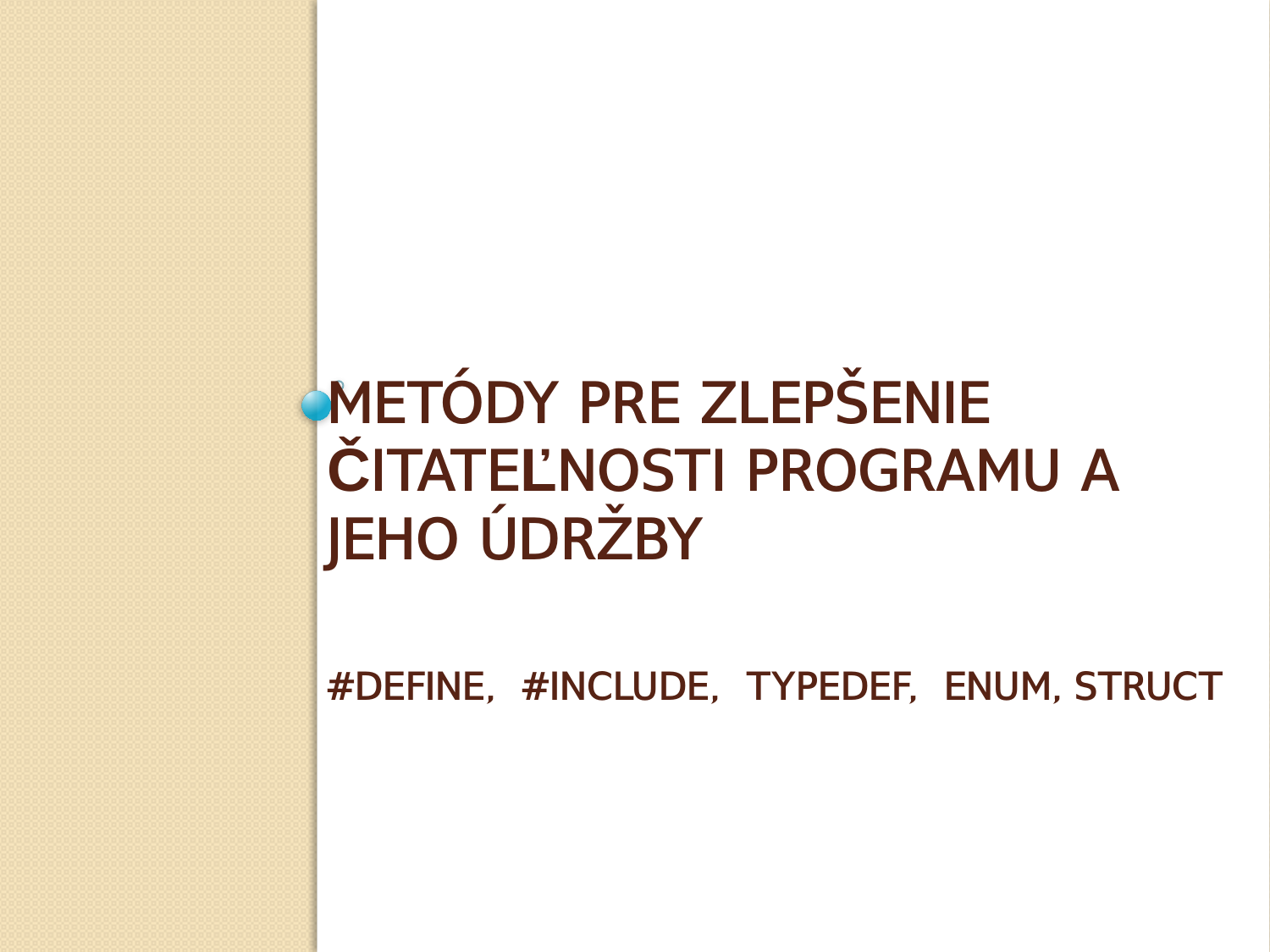

# Metódy pre zlepšenie čitateľnosti programu a jeho údržby #DEFINE,  #include,  typedef,  enum, STRUCT